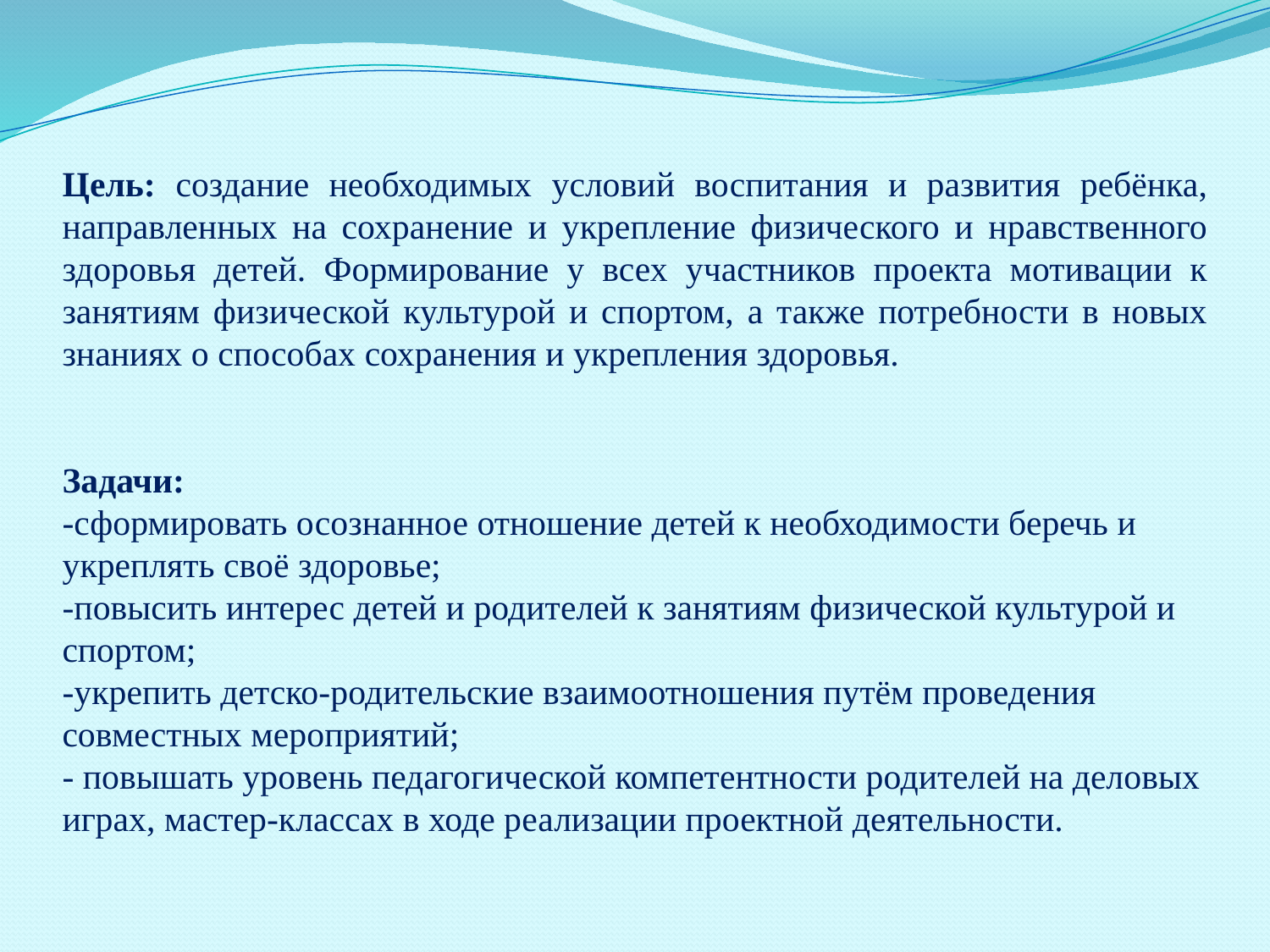

Цель: создание необходимых условий воспитания и развития ребёнка, направленных на сохранение и укрепление физического и нравственного здоровья детей. Формирование у всех участников проекта мотивации к занятиям физической культурой и спортом, а также потребности в новых знаниях о способах сохранения и укрепления здоровья.

Задачи:
-сформировать осознанное отношение детей к необходимости беречь и укреплять своё здоровье;
-повысить интерес детей и родителей к занятиям физической культурой и спортом;
-укрепить детско-родительские взаимоотношения путём проведения совместных мероприятий;
- повышать уровень педагогической компетентности родителей на деловых играх, мастер-классах в ходе реализации проектной деятельности.